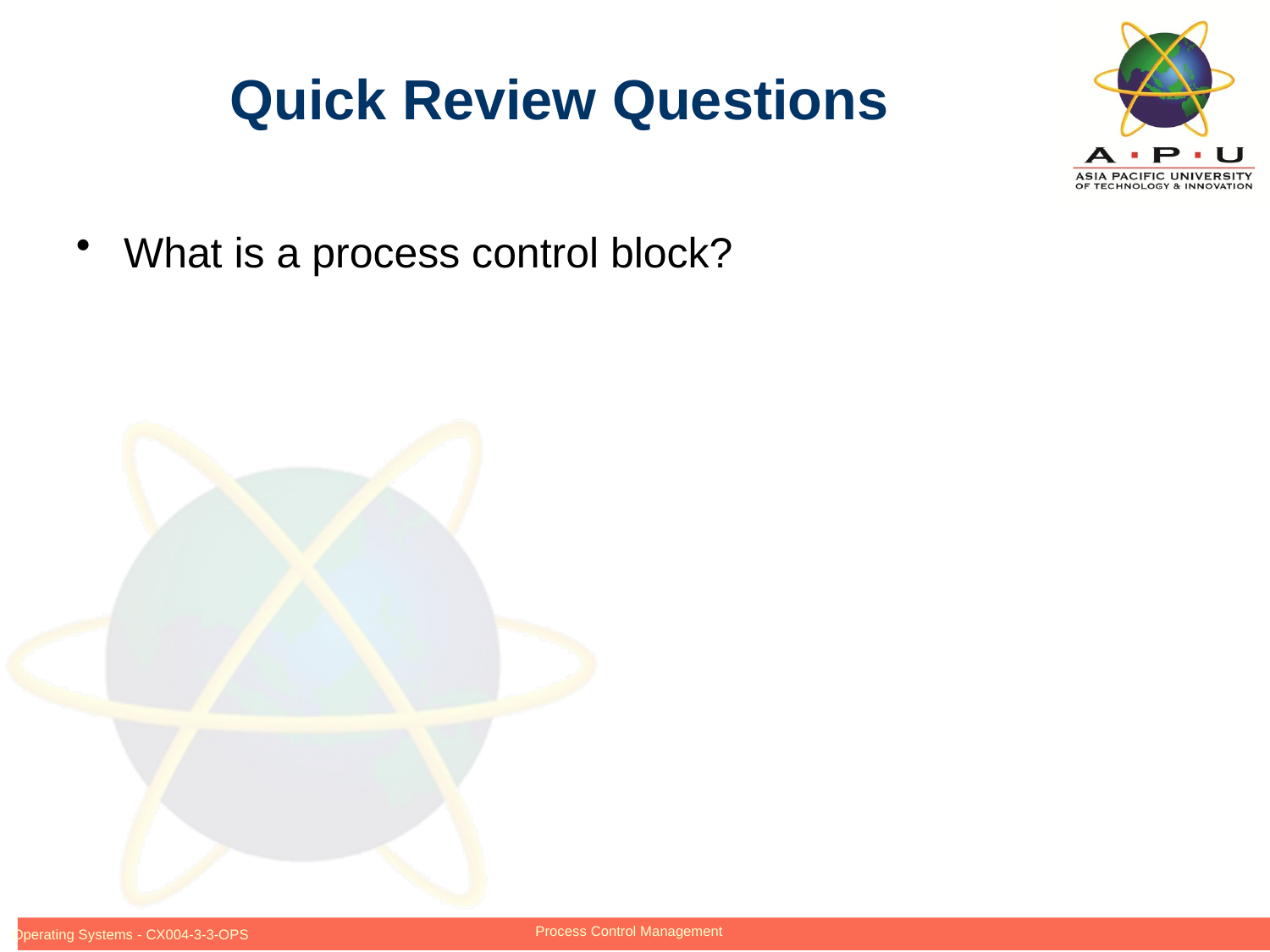

Quick Review Questions
What is a process control block?

Slide 17 of 25